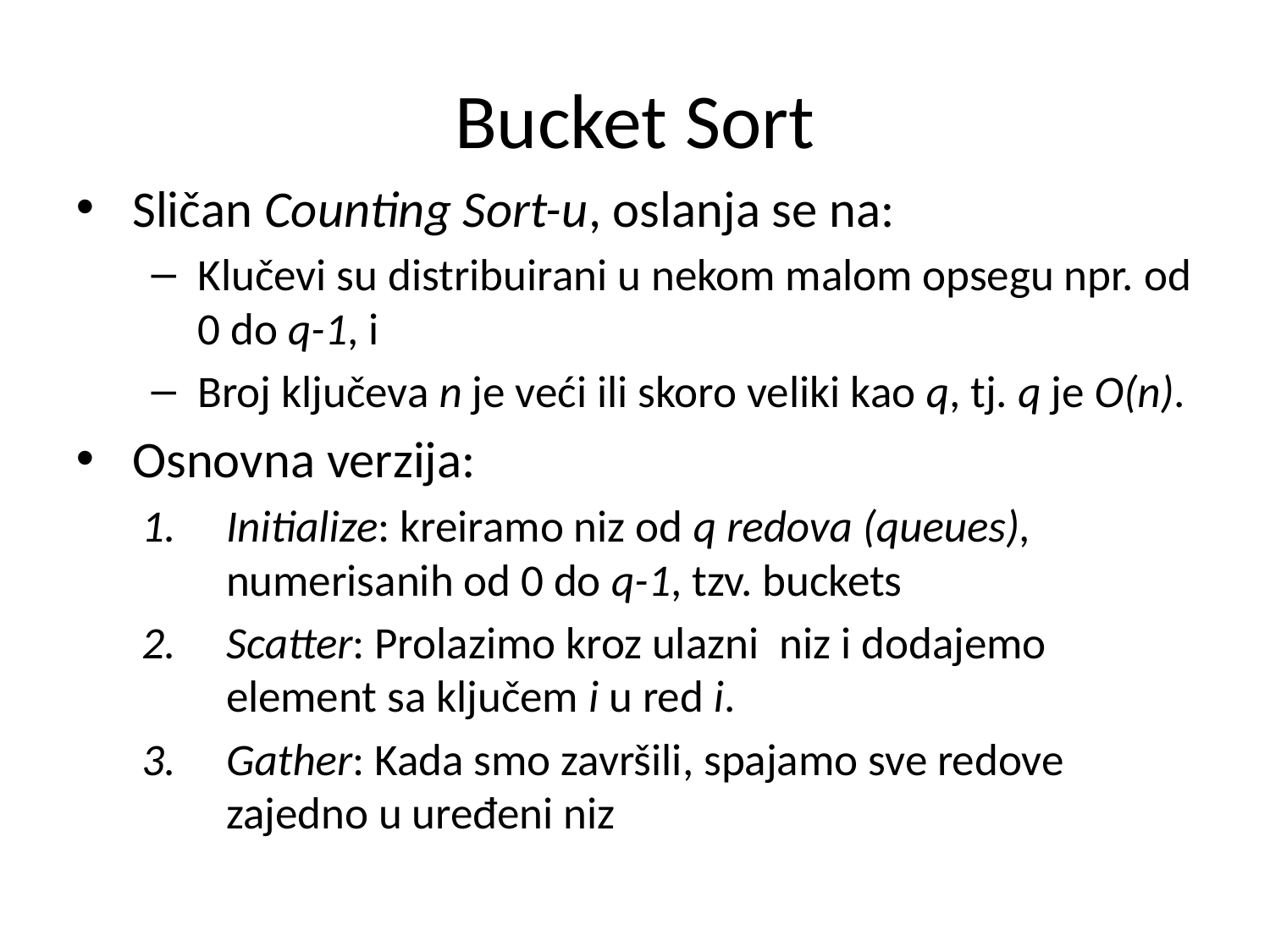

Bucket Sort
Sličan Counting Sort-u, oslanja se na:
Klučevi su distribuirani u nekom malom opsegu npr. od 0 do q-1, i
Broj ključeva n je veći ili skoro veliki kao q, tj. q je O(n).
Osnovna verzija:
Initialize: kreiramo niz od q redova (queues), numerisanih od 0 do q-1, tzv. buckets
Scatter: Prolazimo kroz ulazni  niz i dodajemo element sa ključem i u red i.
Gather: Kada smo završili, spajamo sve redove zajedno u uređeni niz